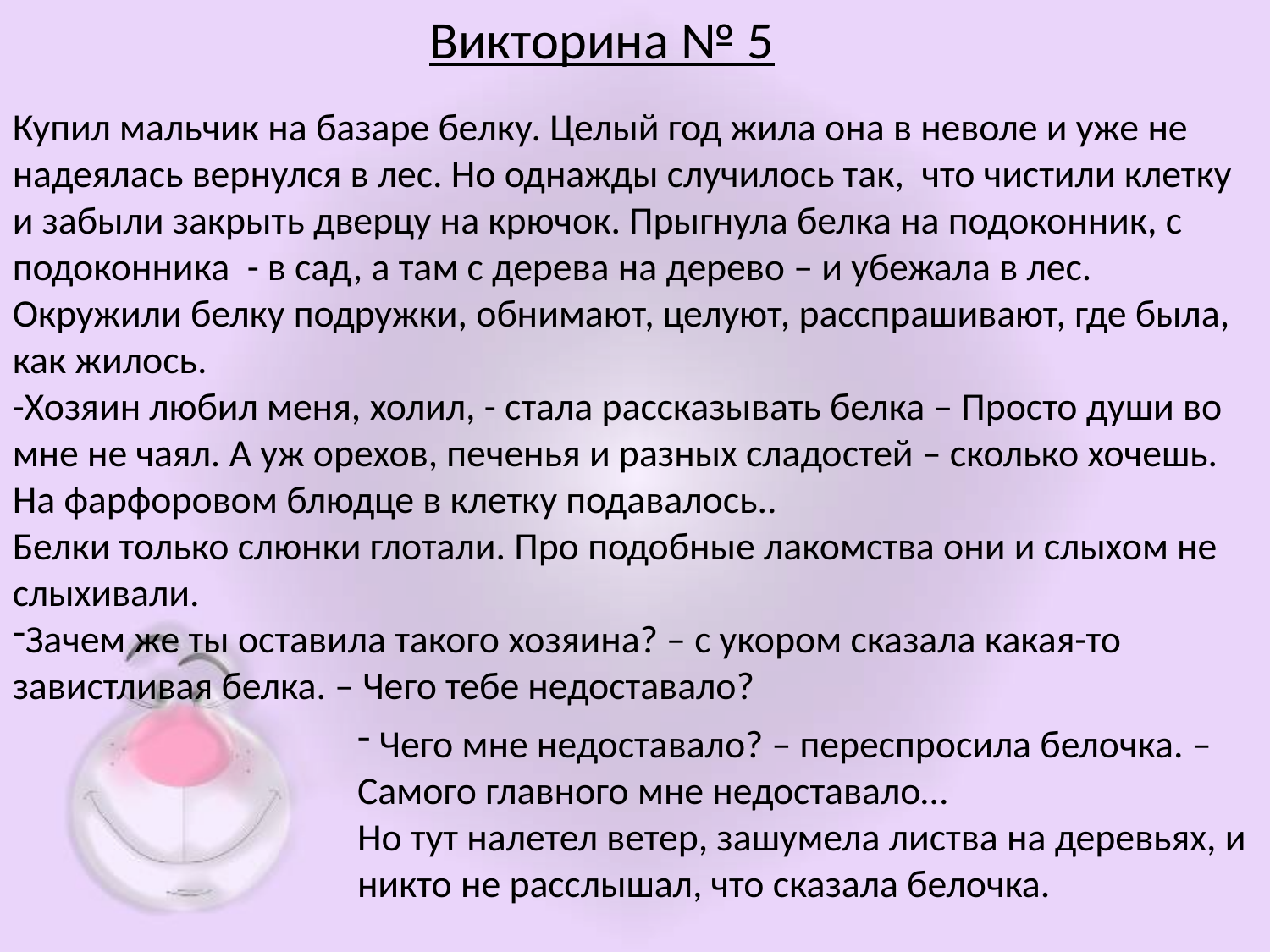

Викторина № 5
Купил мальчик на базаре белку. Целый год жила она в неволе и уже не надеялась вернулся в лес. Но однажды случилось так,  что чистили клетку и забыли закрыть дверцу на крючок. Прыгнула белка на подоконник, с подоконника  - в сад, а там с дерева на дерево – и убежала в лес.
Окружили белку подружки, обнимают, целуют, расспрашивают, где была, как жилось.
-Хозяин любил меня, холил, - стала рассказывать белка – Просто души во мне не чаял. А уж орехов, печенья и разных сладостей – сколько хочешь. На фарфоровом блюдце в клетку подавалось..
Белки только слюнки глотали. Про подобные лакомства они и слыхом не слыхивали.
Зачем же ты оставила такого хозяина? – с укором сказала какая-то завистливая белка. – Чего тебе недоставало?

 Чего мне недоставало? – переспросила белочка. – Самого главного мне недоставало…
Но тут налетел ветер, зашумела листва на деревьях, и никто не расслышал, что сказала белочка.